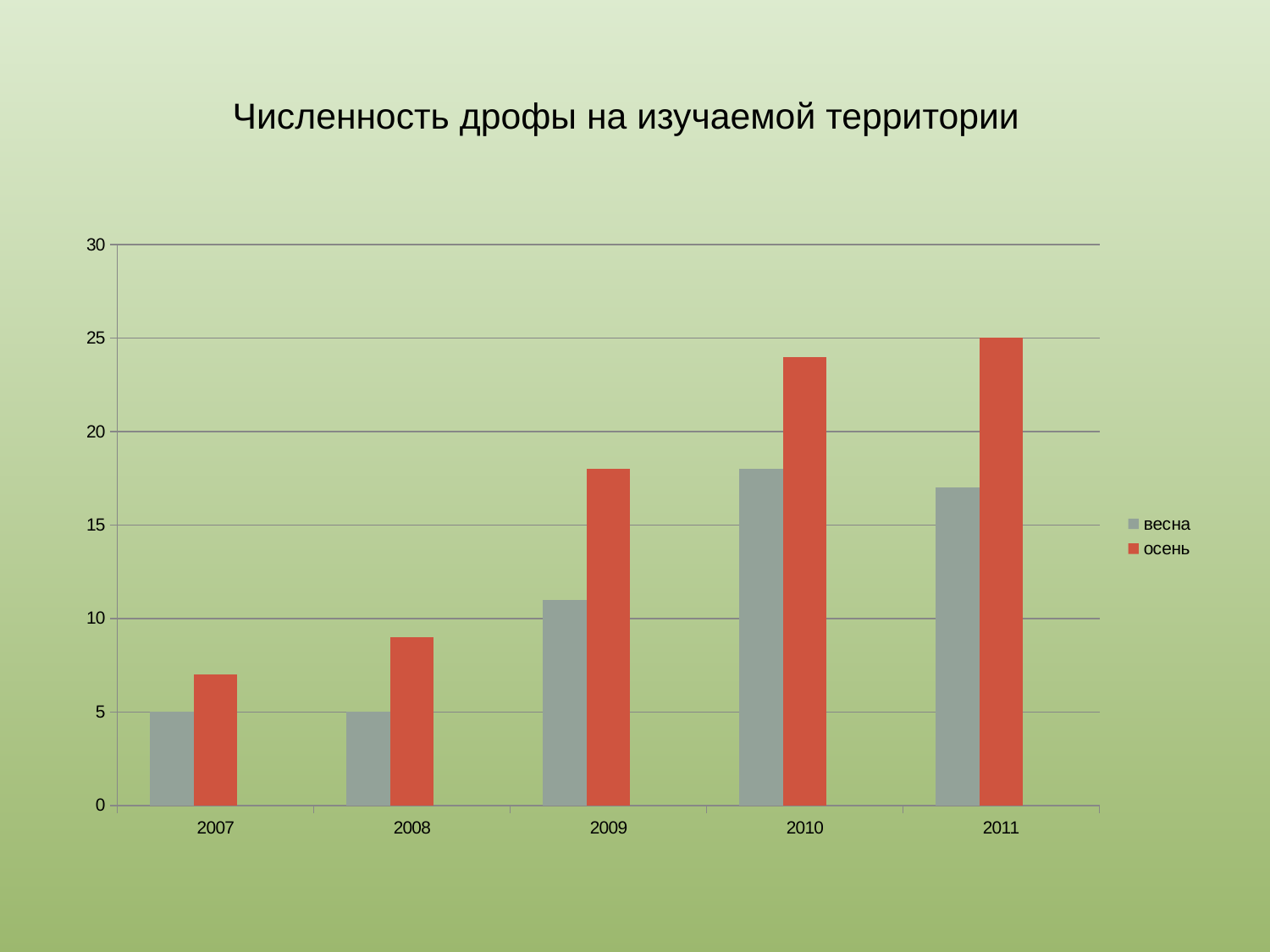

# Численность дрофы на изучаемой территории

### Chart

| Category | весна | осень | Столбец1 |
|---|---|---|---|
| 2007 | 5.0 | 7.0 | None |
| 2008 | 5.0 | 9.0 | None |
| 2009 | 11.0 | 18.0 | None |
| 2010 | 18.0 | 24.0 | None |
| 2011 | 17.0 | 25.0 | None |